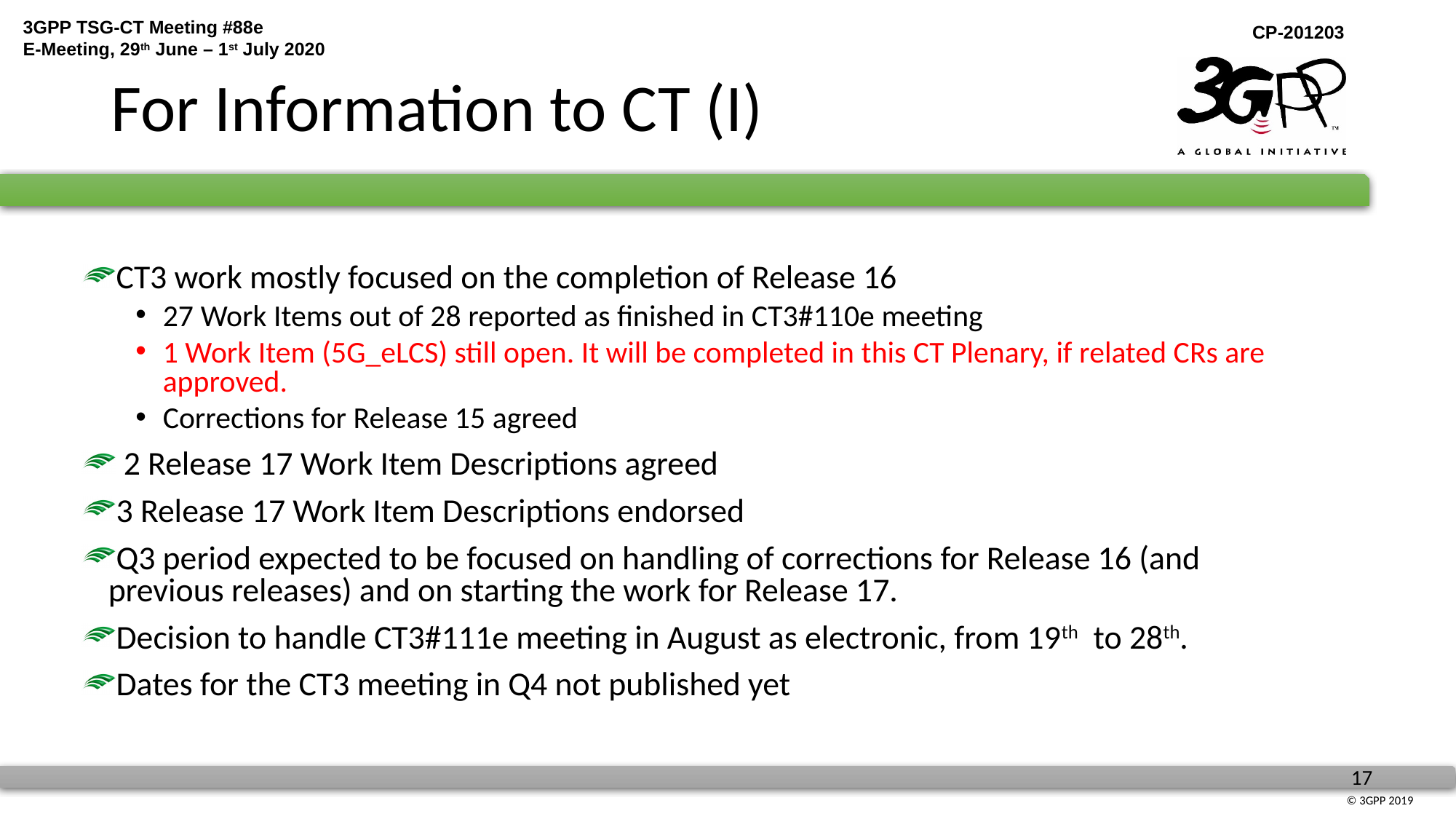

# For Information to CT (I)
CT3 work mostly focused on the completion of Release 16
27 Work Items out of 28 reported as finished in CT3#110e meeting
1 Work Item (5G_eLCS) still open. It will be completed in this CT Plenary, if related CRs are approved.
Corrections for Release 15 agreed
 2 Release 17 Work Item Descriptions agreed
3 Release 17 Work Item Descriptions endorsed
Q3 period expected to be focused on handling of corrections for Release 16 (and previous releases) and on starting the work for Release 17.
Decision to handle CT3#111e meeting in August as electronic, from 19th  to 28th.
Dates for the CT3 meeting in Q4 not published yet